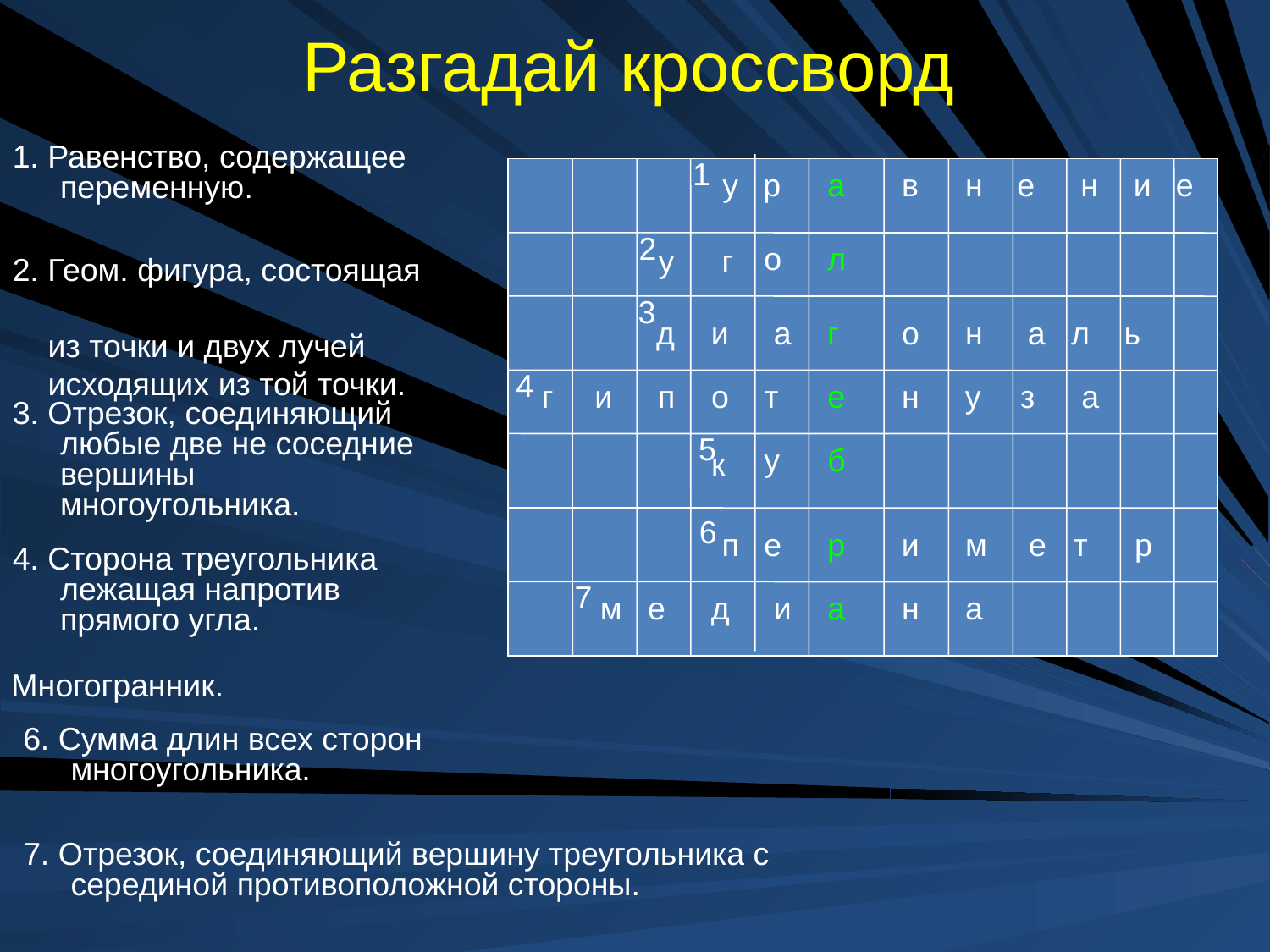

Разгадай кроссворд
1. Равенство, содержащее переменную.
1

2

3

4

5

6

7

у
р
а
в
н
е
н
и
е
о
л
у
г
2. Геом. фигура, состоящая
    из точки и двух лучей
    исходящих из той точки.
д
и
а
г
о
н
а
л
ь
г
и
п
о
т
е
н
у
з
а
3. Отрезок, соединяющий любые две не соседние вершины многоугольника.
у
б
к
п
е
р
и
м
е
т
р
4. Сторона треугольника лежащая напротив прямого угла.
м
е
д
и
а
н
а
5. Многогранник.
6. Сумма длин всех сторон многоугольника.

7. Отрезок, соединяющий вершину треугольника с серединой противоположной стороны.